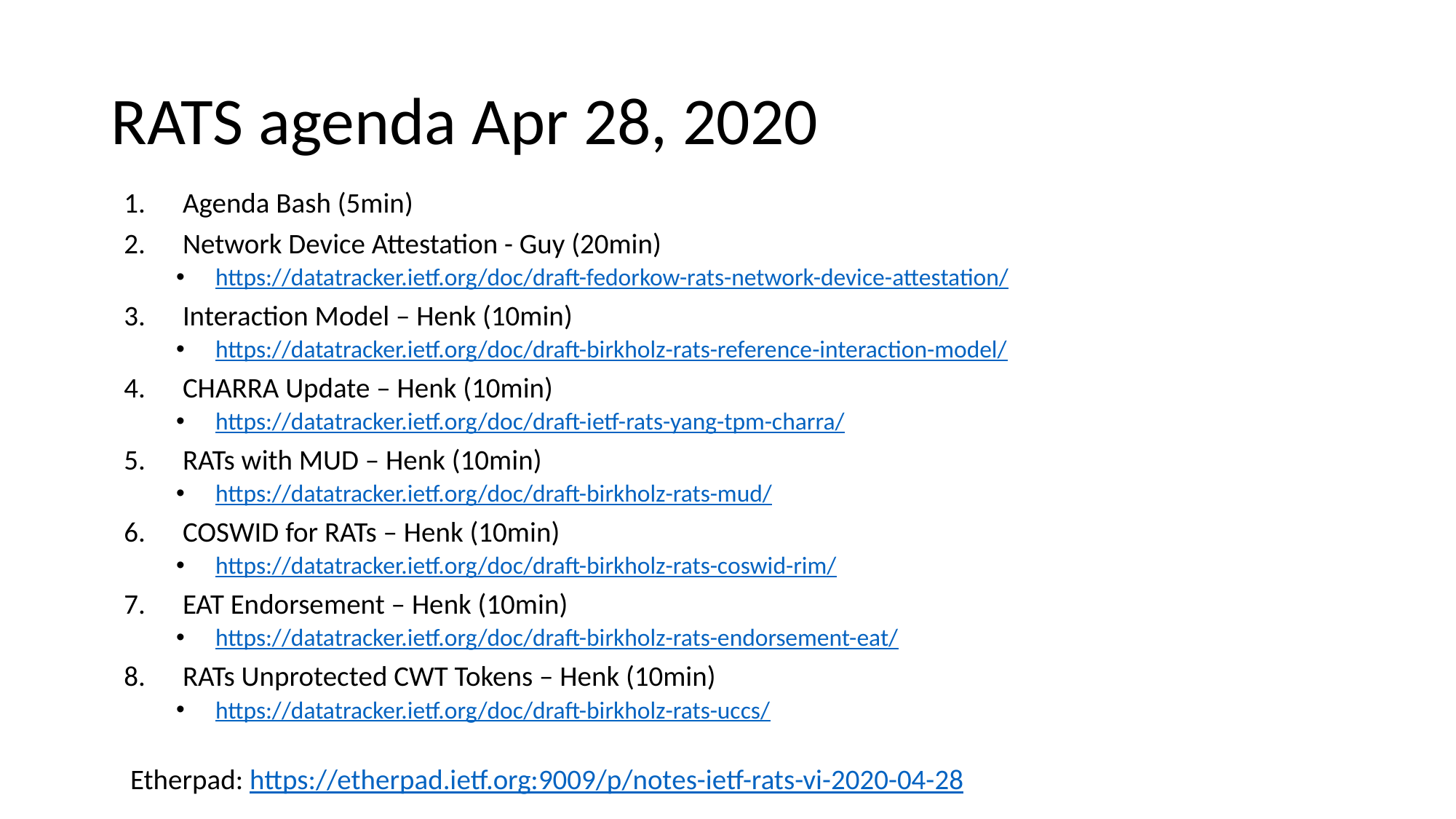

# RATS agenda Apr 28, 2020
Agenda Bash (5min)
Network Device Attestation - Guy (20min)
https://datatracker.ietf.org/doc/draft-fedorkow-rats-network-device-attestation/
Interaction Model – Henk (10min)
https://datatracker.ietf.org/doc/draft-birkholz-rats-reference-interaction-model/
CHARRA Update – Henk (10min)
https://datatracker.ietf.org/doc/draft-ietf-rats-yang-tpm-charra/
RATs with MUD – Henk (10min)
https://datatracker.ietf.org/doc/draft-birkholz-rats-mud/
COSWID for RATs – Henk (10min)
https://datatracker.ietf.org/doc/draft-birkholz-rats-coswid-rim/
EAT Endorsement – Henk (10min)
https://datatracker.ietf.org/doc/draft-birkholz-rats-endorsement-eat/
RATs Unprotected CWT Tokens – Henk (10min)
https://datatracker.ietf.org/doc/draft-birkholz-rats-uccs/

 Etherpad: https://etherpad.ietf.org:9009/p/notes-ietf-rats-vi-2020-04-28